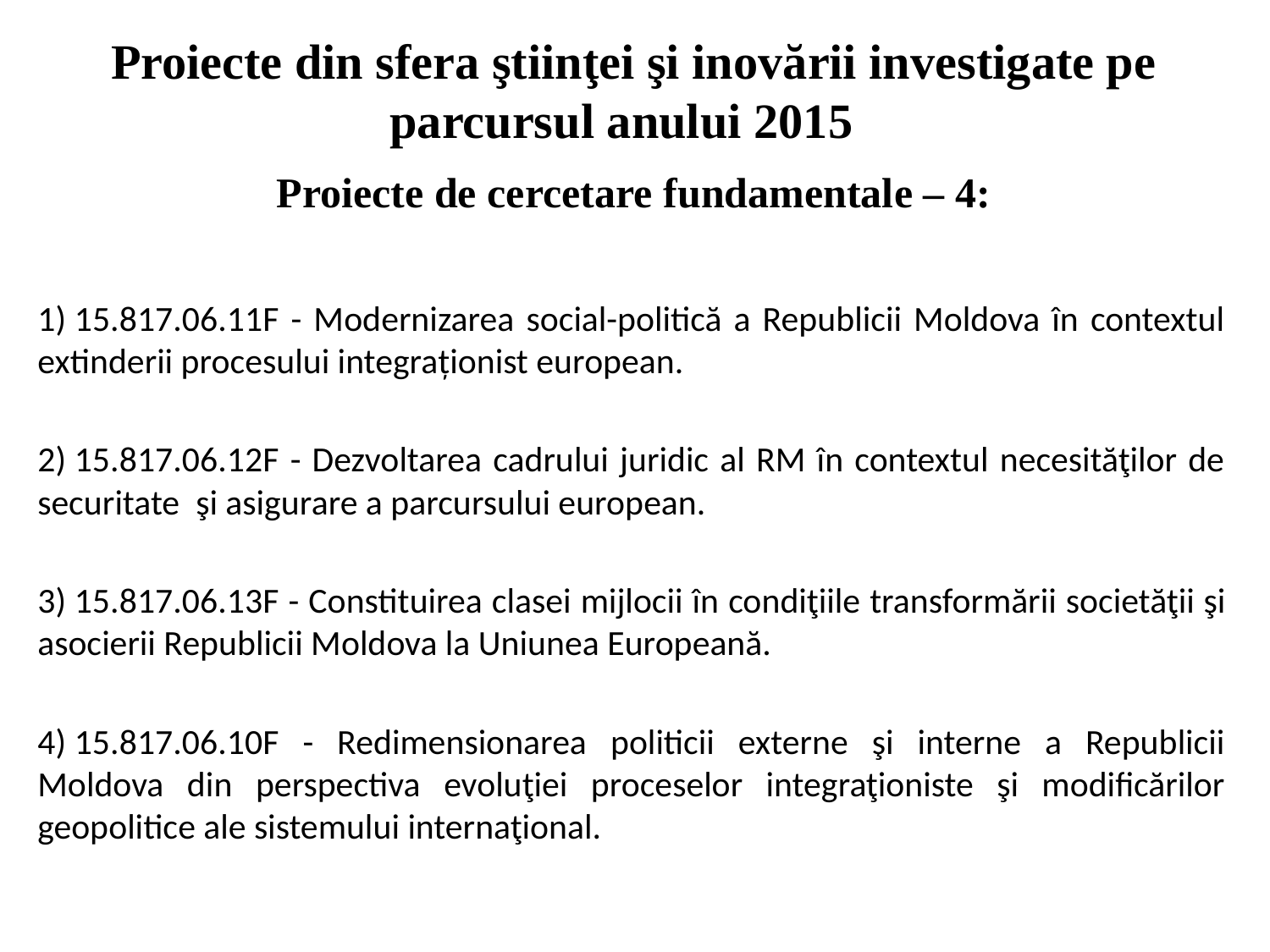

# Proiecte din sfera ştiinţei şi inovării investigate pe parcursul anului 2015 Proiecte de cercetare fundamentale – 4:

1) 15.817.06.11F - Modernizarea social-politică a Republicii Moldova în contextul extinderii procesului integraționist european.

2) 15.817.06.12F - Dezvoltarea cadrului juridic al RM în contextul necesităţilor de securitate  şi asigurare a parcursului european.

3) 15.817.06.13F - Constituirea clasei mijlocii în condiţiile transformării societăţii şi asocierii Republicii Moldova la Uniunea Europeană.

4) 15.817.06.10F - Redimensionarea politicii externe şi interne a Republicii Moldova din perspectiva evoluţiei proceselor integraţioniste şi modificărilor geopolitice ale sistemului internaţional.